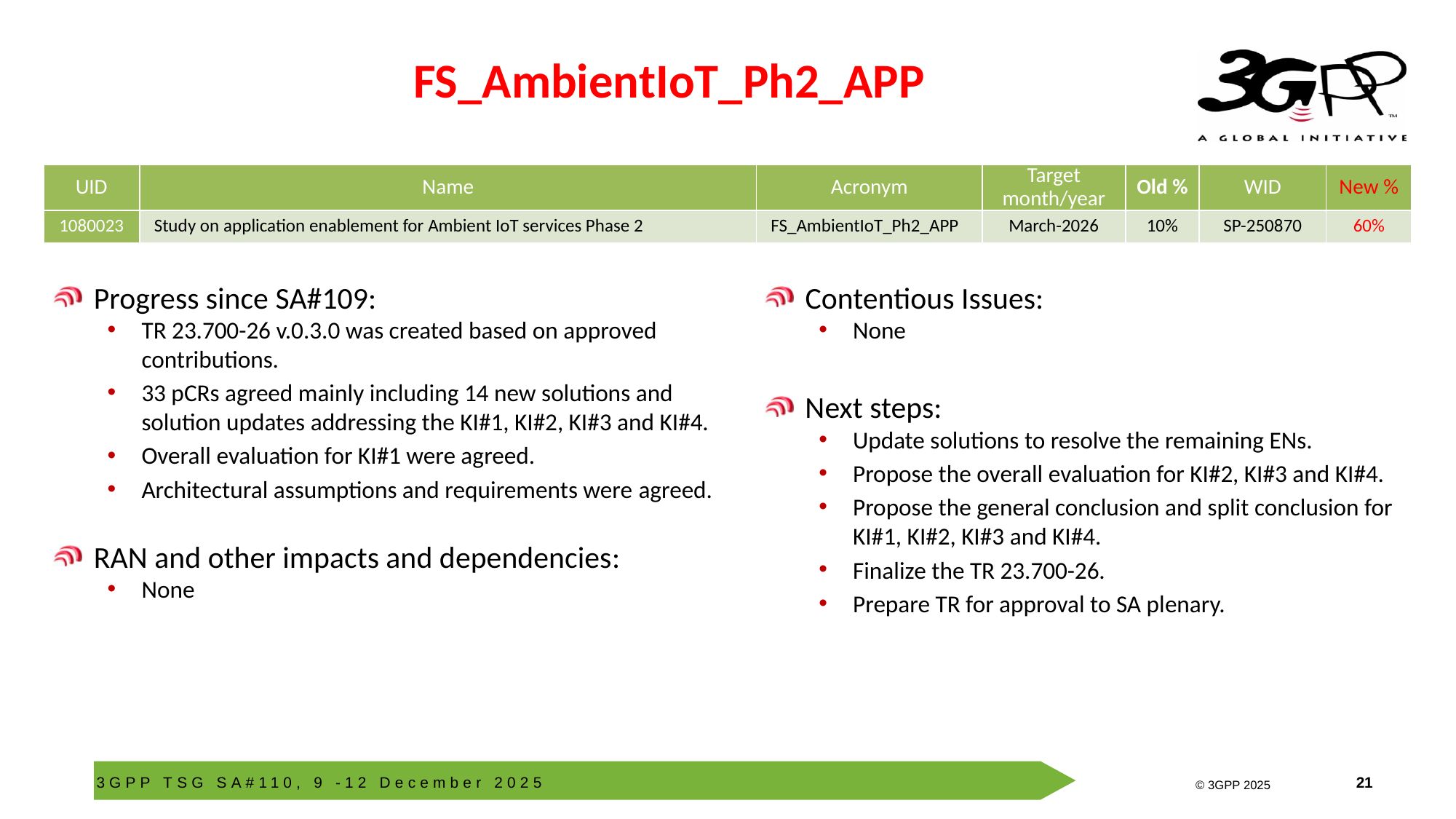

# FS_AmbientIoT_Ph2_APP
| UID | Name | Acronym | Target month/year | Old % | WID | New % |
| --- | --- | --- | --- | --- | --- | --- |
| 1080023 | Study on application enablement for Ambient IoT services Phase 2 | FS\_AmbientIoT\_Ph2\_APP | March-2026 | 10% | SP-250870 | 60% |
Progress since SA#109:
TR 23.700-26 v.0.3.0 was created based on approved contributions.
33 pCRs agreed mainly including 14 new solutions and solution updates addressing the KI#1, KI#2, KI#3 and KI#4.
Overall evaluation for KI#1 were agreed.
Architectural assumptions and requirements were agreed.

RAN and other impacts and dependencies:
None

Contentious Issues:
None

Next steps:
Update solutions to resolve the remaining ENs.
Propose the overall evaluation for KI#2, KI#3 and KI#4.
Propose the general conclusion and split conclusion for KI#1, KI#2, KI#3 and KI#4.
Finalize the TR 23.700-26.
Prepare TR for approval to SA plenary.